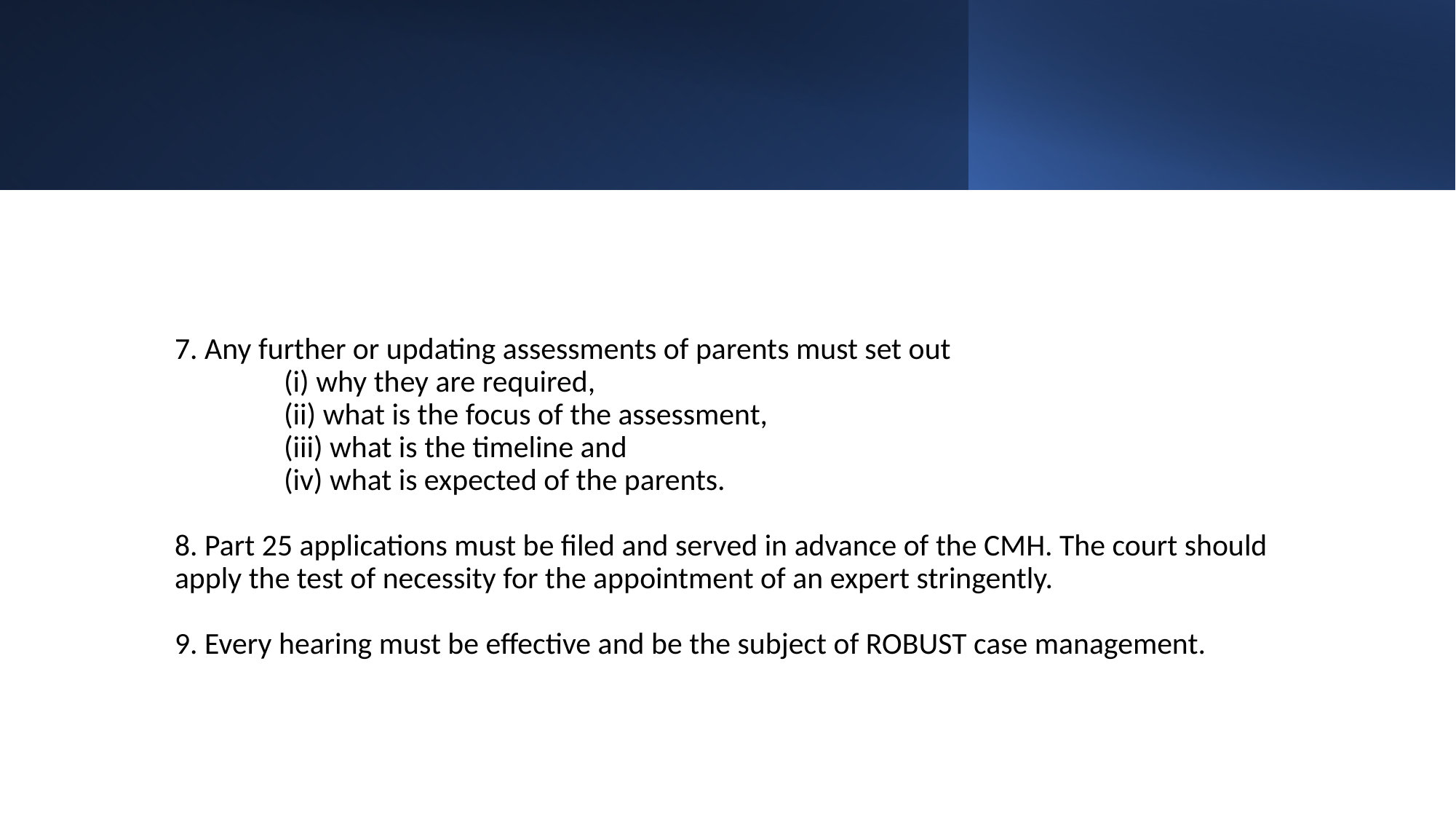

7. Any further or updating assessments of parents must set out
	(i) why they are required,
	(ii) what is the focus of the assessment,
	(iii) what is the timeline and
	(iv) what is expected of the parents.

8. Part 25 applications must be filed and served in advance of the CMH. The court should apply the test of necessity for the appointment of an expert stringently.

9. Every hearing must be effective and be the subject of ROBUST case management.